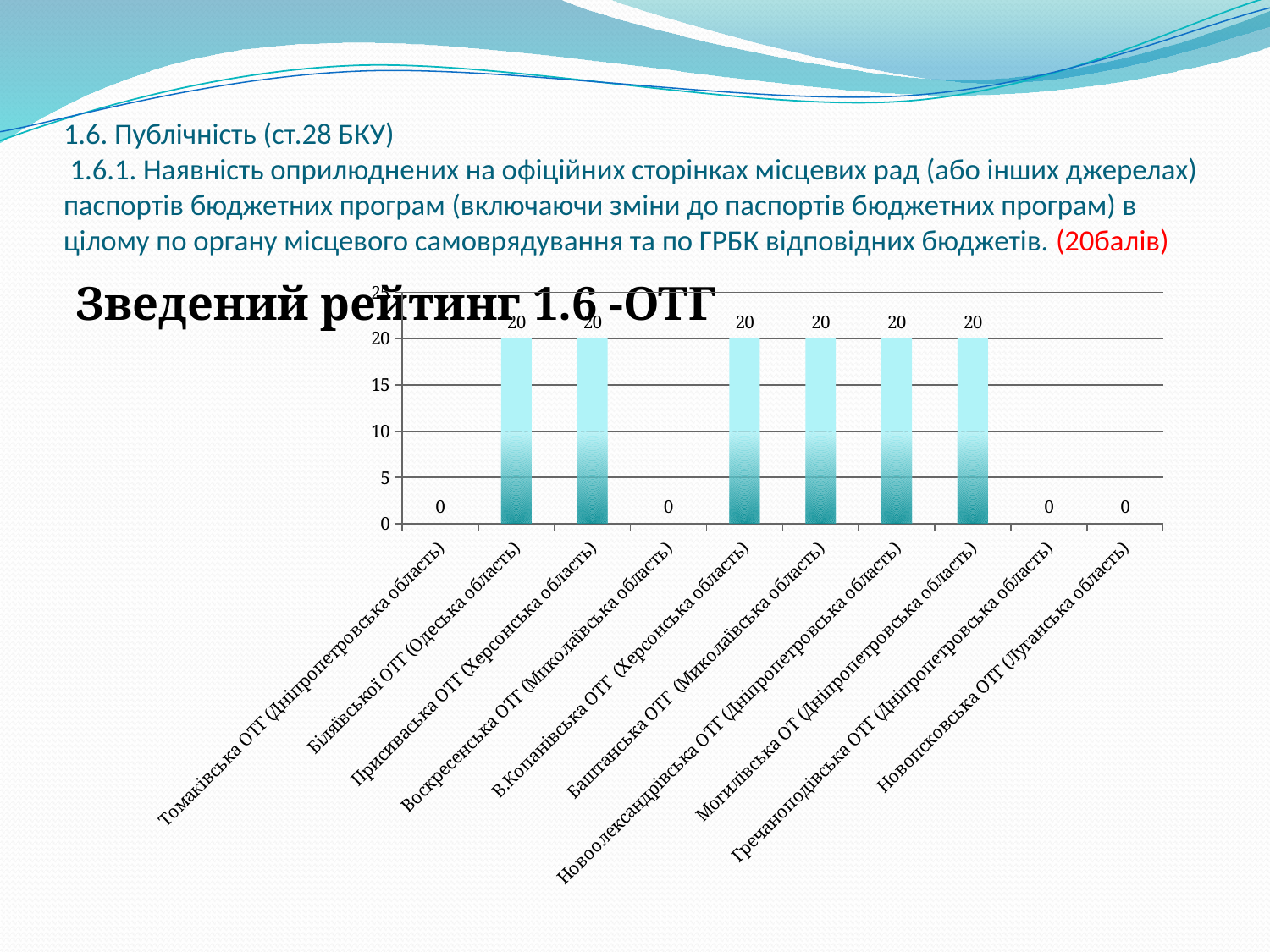

# 1.6. Публічність (ст.28 БКУ)  1.6.1. Наявність оприлюднених на офіційних сторінках місцевих рад (або інших джерелах) паспортів бюджетних програм (включаючи зміни до паспортів бюджетних програм) в цілому по органу місцевого самоврядування та по ГРБК відповідних бюджетів. (20балів)

### Chart

| Category |  |
|---|---|
| Томаківська ОТГ (Дніпропетровська область) | 0.0 |
| Біляївської ОТГ (Одеська область) | 20.0 |
|  Присиваська ОТГ (Херсонська область) | 20.0 |
|  Воскресенська ОТГ (Миколаївська область) | 0.0 |
| В.Копанівська ОТГ  (Херсонська область) | 20.0 |
| Баштанська ОТГ  (Миколаївська область) | 20.0 |
| Новоолександрівська ОТГ (Дніпропетровська область) | 20.0 |
| Могилівська ОТ (Дніпропетровська область) | 20.0 |
| Гречаноподівська ОТГ (Дніпропетровська область) | 0.0 |
| Новопсковська ОТГ (Луганська область) | 0.0 |
Зведений рейтинг 1.6 -ОТГ